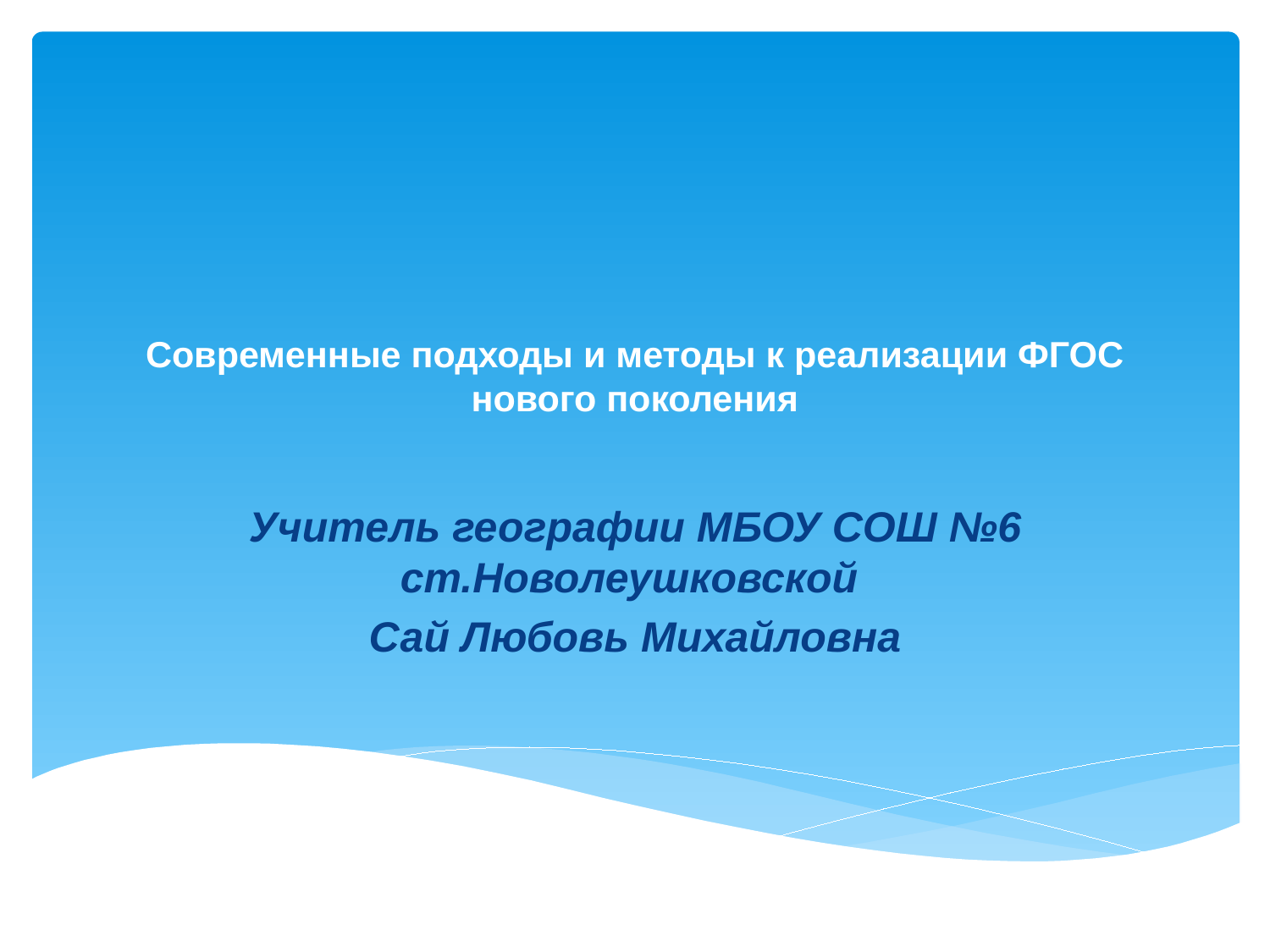

# Современные подходы и методы к реализации ФГОС нового поколения
Учитель географии МБОУ СОШ №6 ст.Новолеушковской
Сай Любовь Михайловна